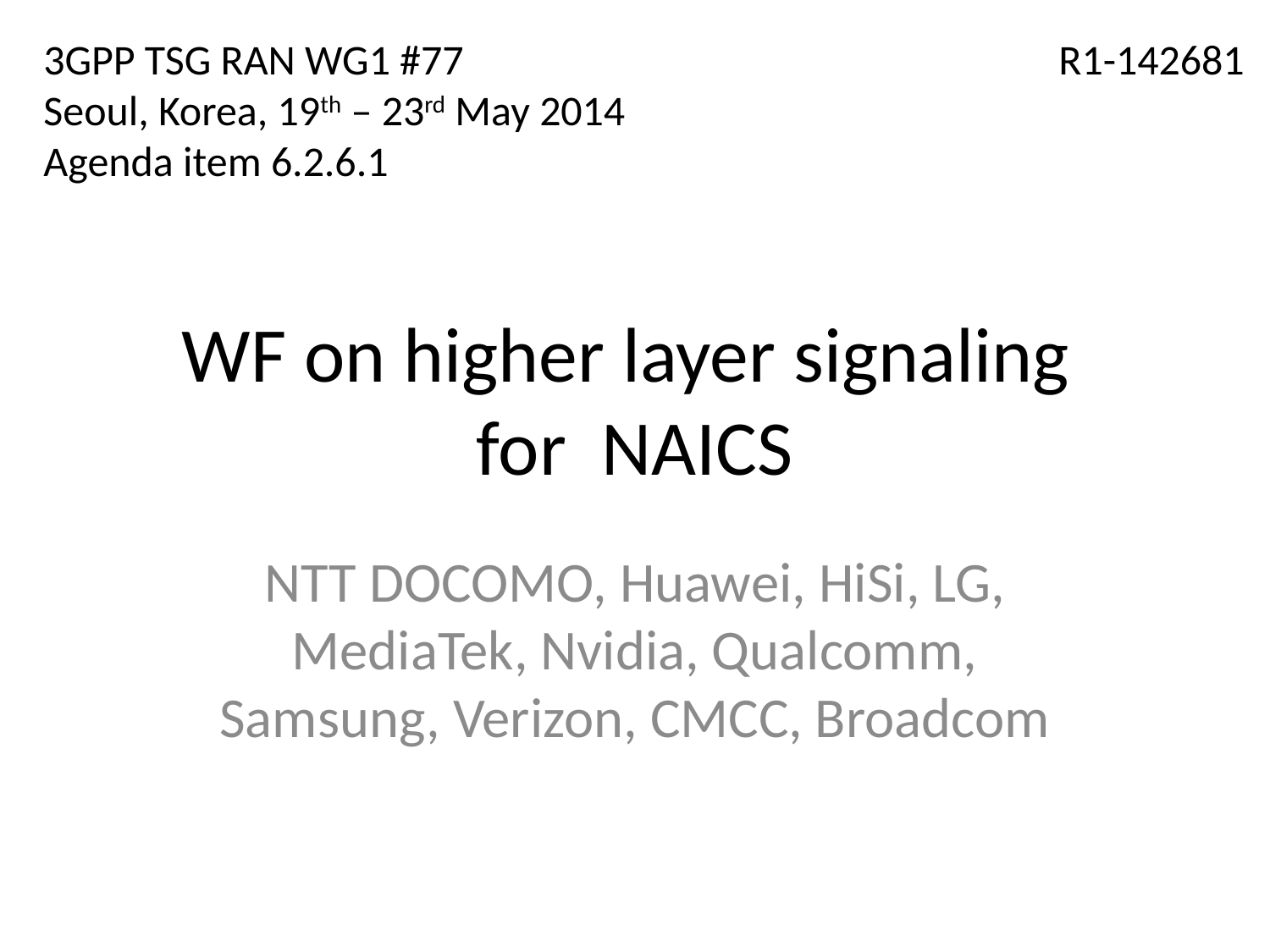

3GPP TSG RAN WG1 #77
Seoul, Korea, 19th – 23rd May 2014
Agenda item 6.2.6.1
R1-142681
# WF on higher layer signaling for  NAICS
NTT DOCOMO, Huawei, HiSi, LG, MediaTek, Nvidia, Qualcomm, Samsung, Verizon, CMCC, Broadcom